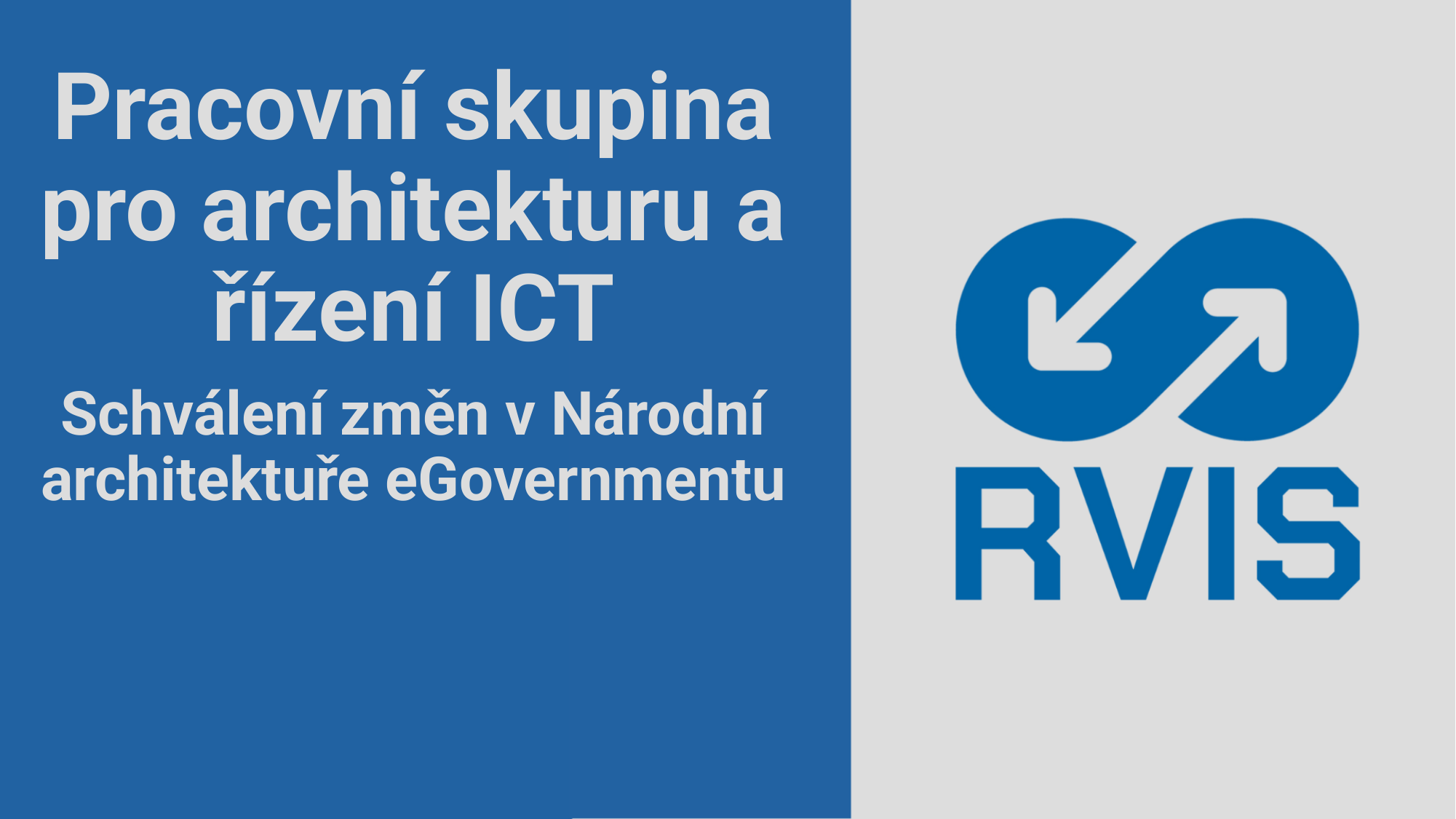

# Pracovní skupina pro architekturu a řízení ICT
Schválení změn v Národní architektuře eGovernmentu